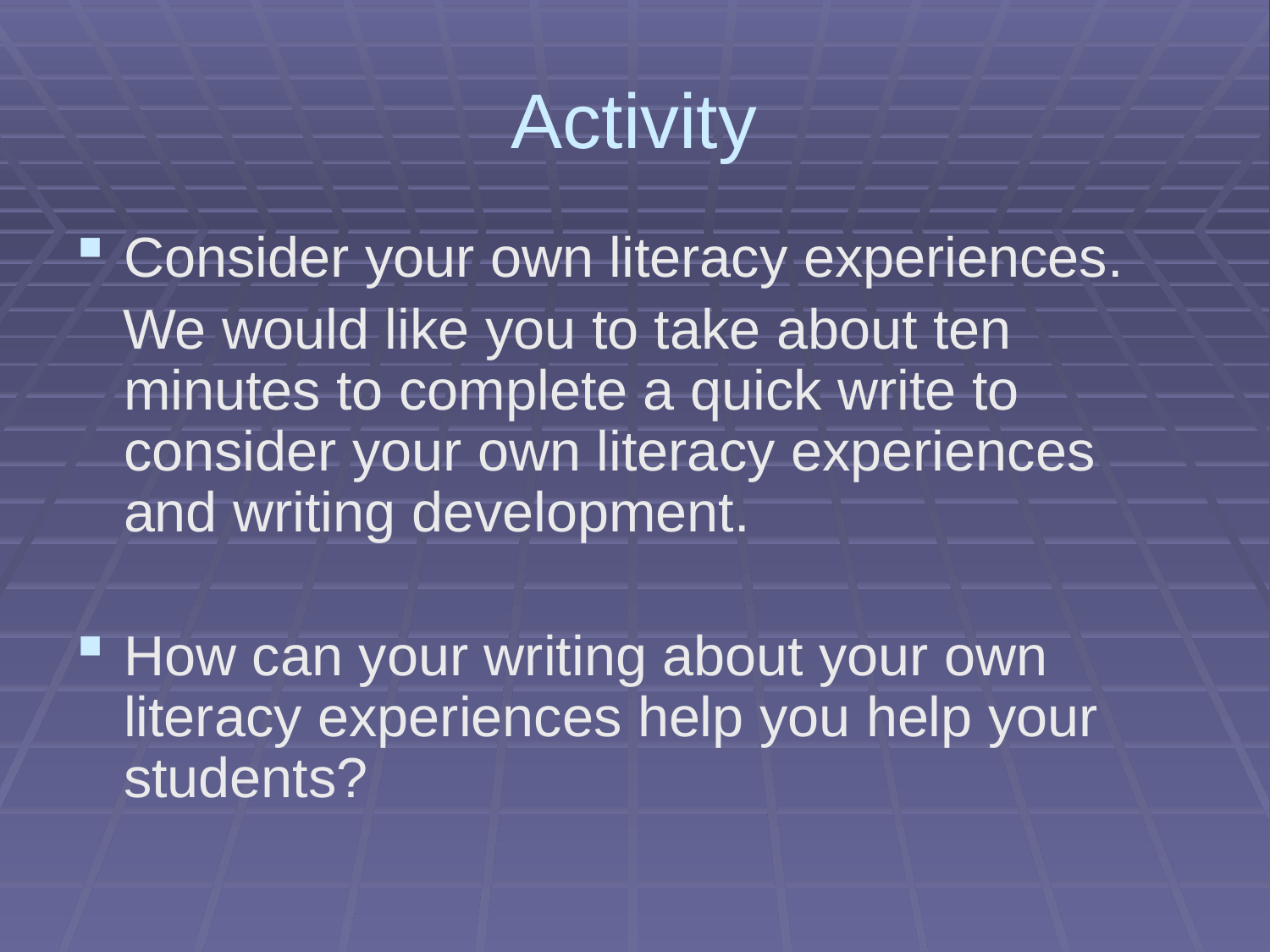

# Activity
Consider your own literacy experiences.
   We would like you to take about ten minutes to complete a quick write to consider your own literacy experiences and writing development.

How can your writing about your own literacy experiences help you help your students?